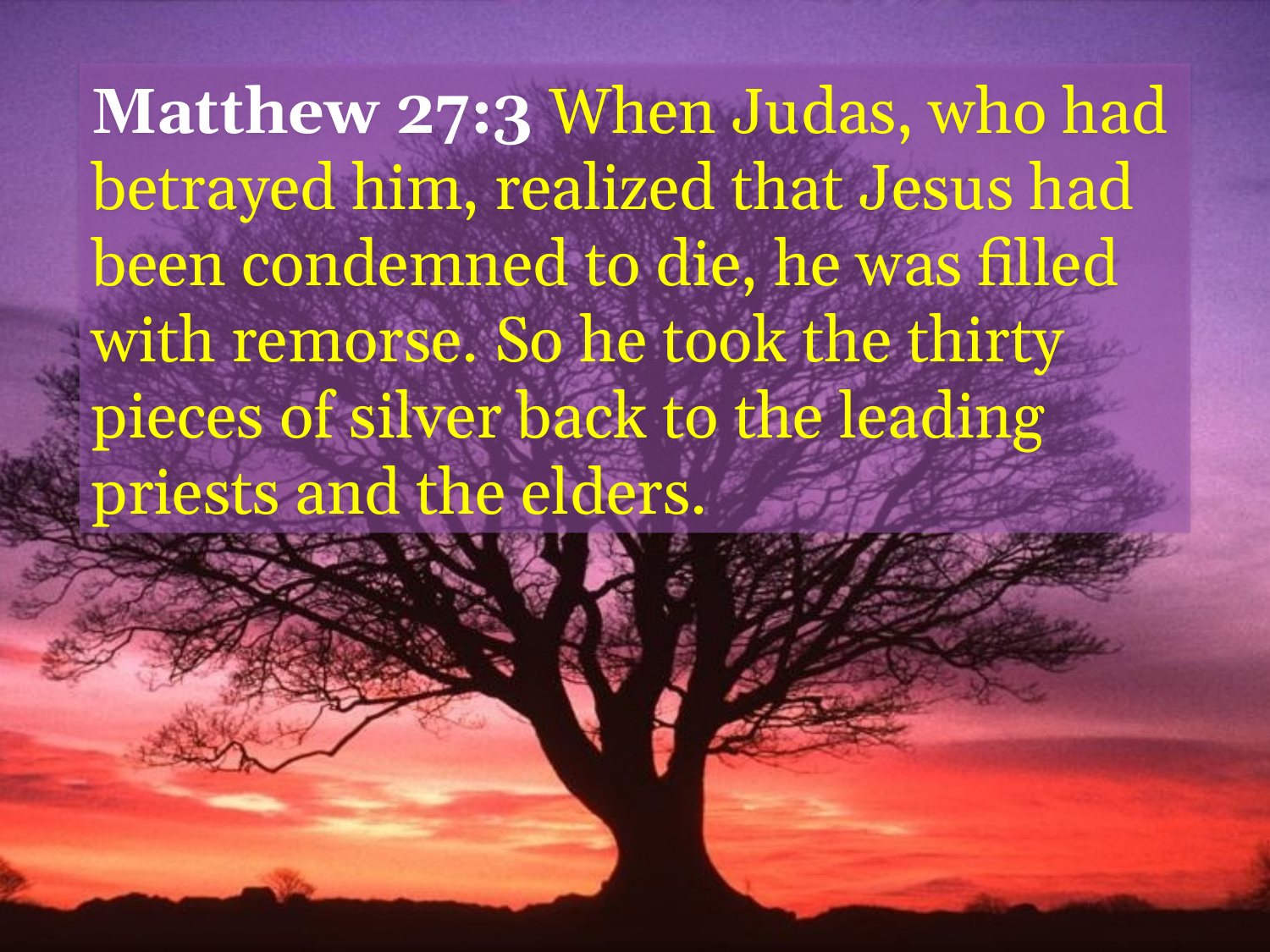

Matthew 27:3 When Judas, who had betrayed him, realized that Jesus had been condemned to die, he was filled with remorse. So he took the thirty pieces of silver back to the leading priests and the elders.